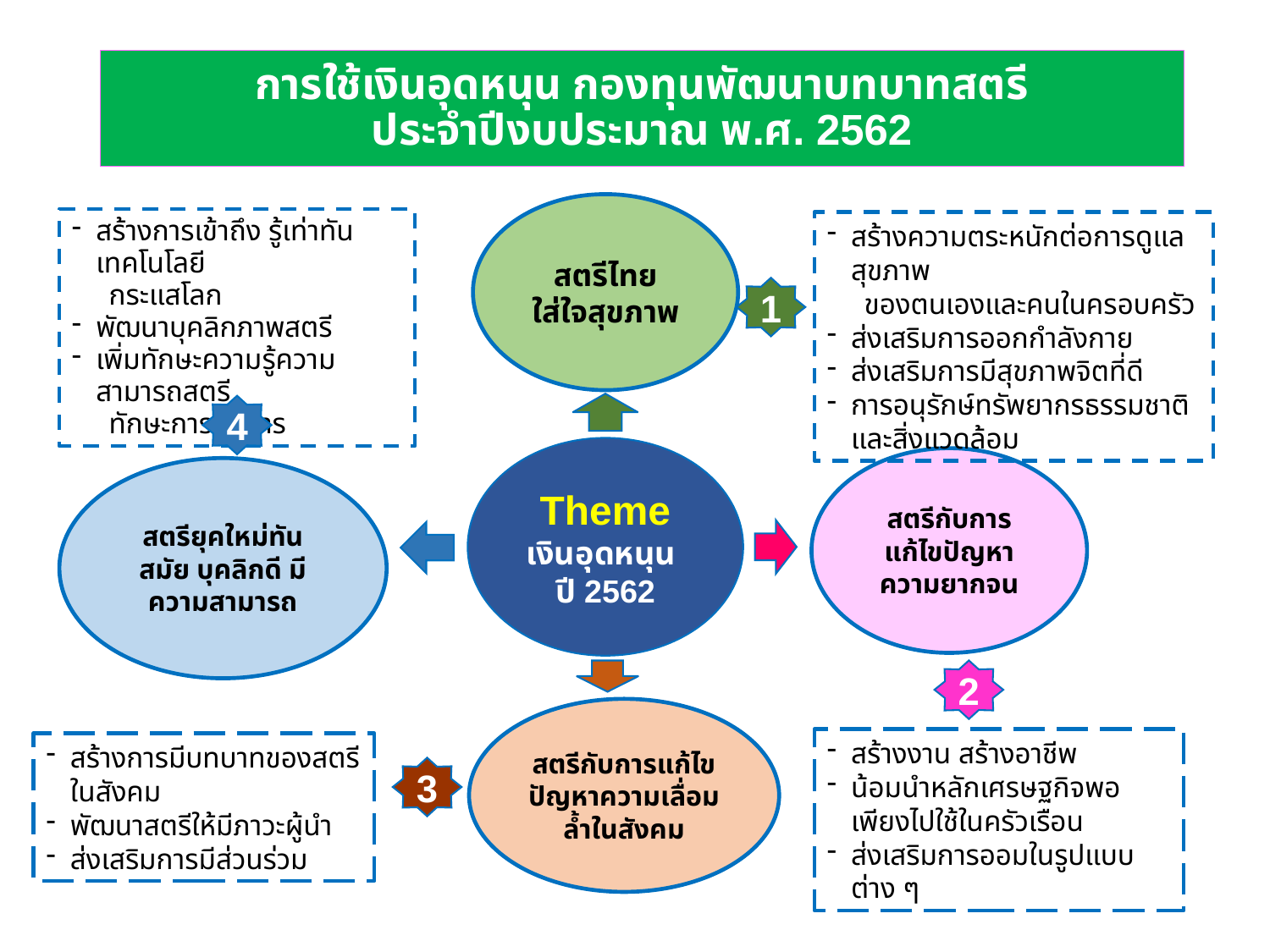

# การใช้เงินอุดหนุน กองทุนพัฒนาบทบาทสตรี ประจำปีงบประมาณ พ.ศ. 2562
สตรีไทย
ใส่ใจสุขภาพ
สร้างการเข้าถึง รู้เท่าทัน เทคโนโลยี
     กระแสโลก
พัฒนาบุคลิกภาพสตรี
เพิ่มทักษะความรู้ความสามารถสตรี
     ทักษะการสื่อสาร
สร้างความตระหนักต่อการดูแลสุขภาพ
     ของตนเองและคนในครอบครัว
ส่งเสริมการออกกำลังกาย
ส่งเสริมการมีสุขภาพจิตที่ดี
การอนุรักษ์ทรัพยากรธรรมชาติ และสิ่งแวดล้อม
1

4
Theme
เงินอุดหนุน
ปี 2562
สตรีกับการแก้ไขปัญหาความยากจน
สตรียุคใหม่ทันสมัย บุคลิกดี มีความสามารถ

2
สตรีกับการแก้ไขปัญหาความเลื่อมล้ำในสังคม
สร้างงาน สร้างอาชีพ
น้อมนำหลักเศรษฐกิจพอเพียงไปใช้ในครัวเรือน
ส่งเสริมการออมในรูปแบบต่าง ๆ
สร้างการมีบทบาทของสตรีในสังคม
พัฒนาสตรีให้มีภาวะผู้นำ
ส่งเสริมการมีส่วนร่วม
3